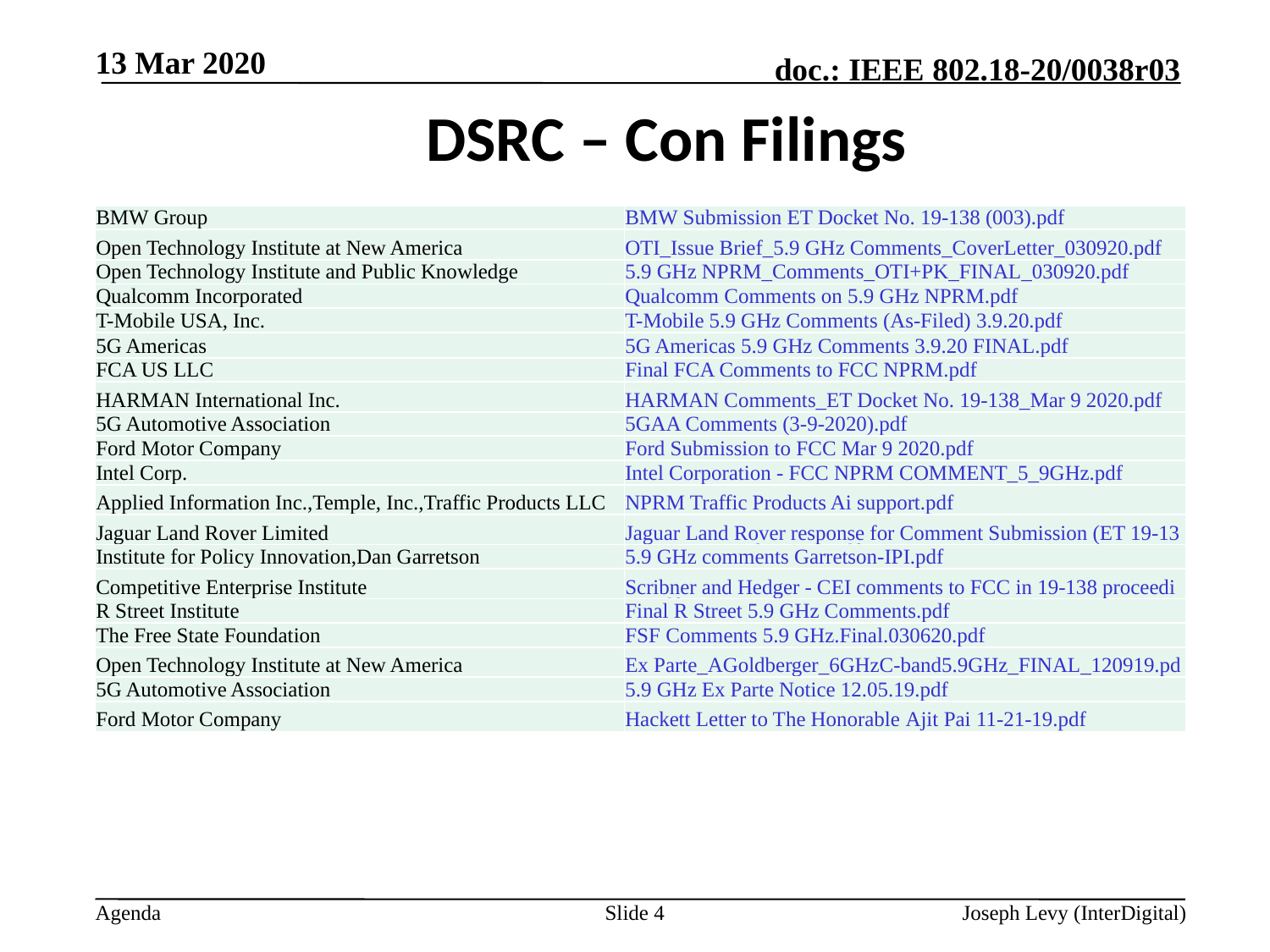

13 Mar 2020
# DSRC – Con Filings
| BMW Group | BMW Submission ET Docket No. 19-138 (003).pdf |
| --- | --- |
| Open Technology Institute at New America | OTI\_Issue Brief\_5.9 GHz Comments\_CoverLetter\_030920.pdf |
| Open Technology Institute and Public Knowledge | 5.9 GHz NPRM\_Comments\_OTI+PK\_FINAL\_030920.pdf |
| Qualcomm Incorporated | Qualcomm Comments on 5.9 GHz NPRM.pdf |
| T-Mobile USA, Inc. | T-Mobile 5.9 GHz Comments (As-Filed) 3.9.20.pdf |
| 5G Americas | 5G Americas 5.9 GHz Comments 3.9.20 FINAL.pdf |
| FCA US LLC | Final FCA Comments to FCC NPRM.pdf |
| HARMAN International Inc. | HARMAN Comments\_ET Docket No. 19-138\_Mar 9 2020.pdf |
| 5G Automotive Association | 5GAA Comments (3-9-2020).pdf |
| Ford Motor Company | Ford Submission to FCC Mar 9 2020.pdf |
| Intel Corp. | Intel Corporation - FCC NPRM COMMENT\_5\_9GHz.pdf |
| Applied Information Inc.,Temple, Inc.,Traffic Products LLC | NPRM Traffic Products Ai support.pdf |
| Jaguar Land Rover Limited | Jaguar Land Rover response for Comment Submission (ET 19-138) in Support of C-V2X.pdf |
| Institute for Policy Innovation,Dan Garretson | 5.9 GHz comments Garretson-IPI.pdf |
| Competitive Enterprise Institute | Scribner and Hedger - CEI comments to FCC in 19-138 proceeding.pdf |
| R Street Institute | Final R Street 5.9 GHz Comments.pdf |
| The Free State Foundation | FSF Comments 5.9 GHz.Final.030620.pdf |
| Open Technology Institute at New America | Ex Parte\_AGoldberger\_6GHzC-band5.9GHz\_FINAL\_120919.pdf |
| 5G Automotive Association | 5.9 GHz Ex Parte Notice 12.05.19.pdf |
| Ford Motor Company | Hackett Letter to The Honorable Ajit Pai 11-21-19.pdf |
Slide 4
Joseph Levy (InterDigital)